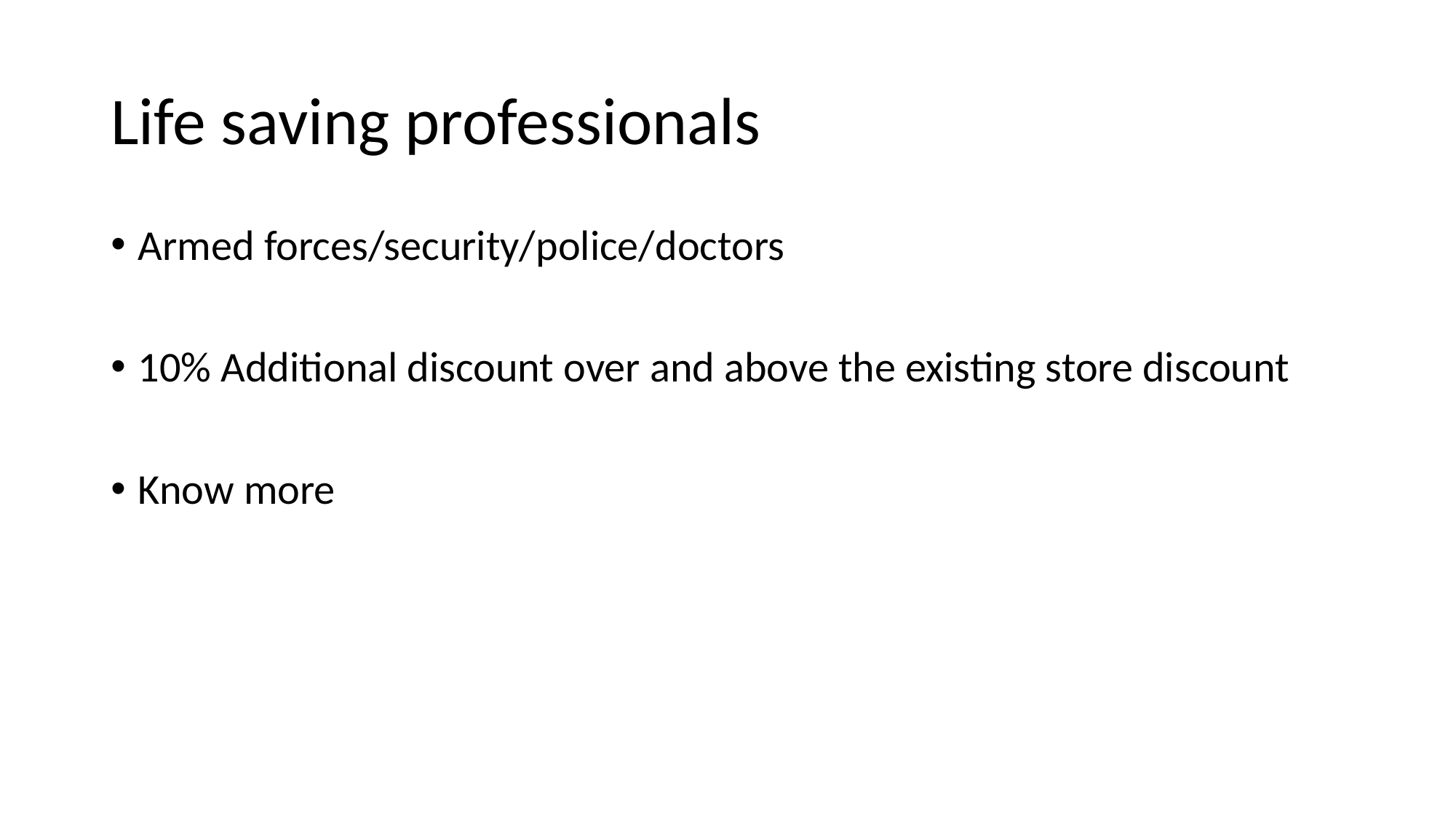

# Life saving professionals
Armed forces/security/police/doctors

10% Additional discount over and above the existing store discount

Know more